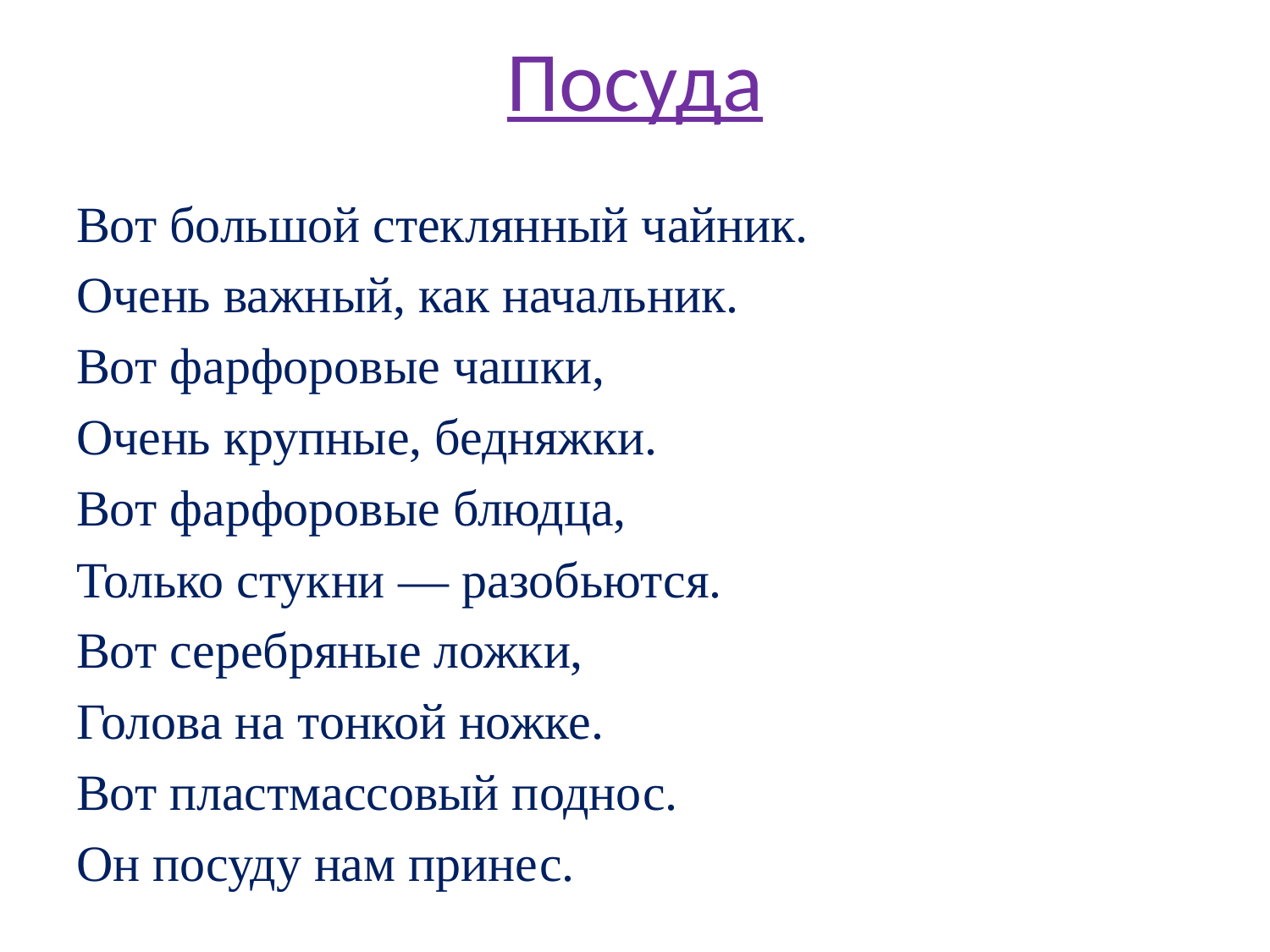

# Посуда

Вот большой стеклянный чайник.
Очень важный, как начальник.
Вот фарфоровые чашки,
Очень крупные, бедняжки.
Вот фарфоровые блюдца,
Только стукни — разобьются.
Вот серебряные ложки,
Голова на тонкой ножке.
Вот пластмассовый поднос.
Он посуду нам принес.